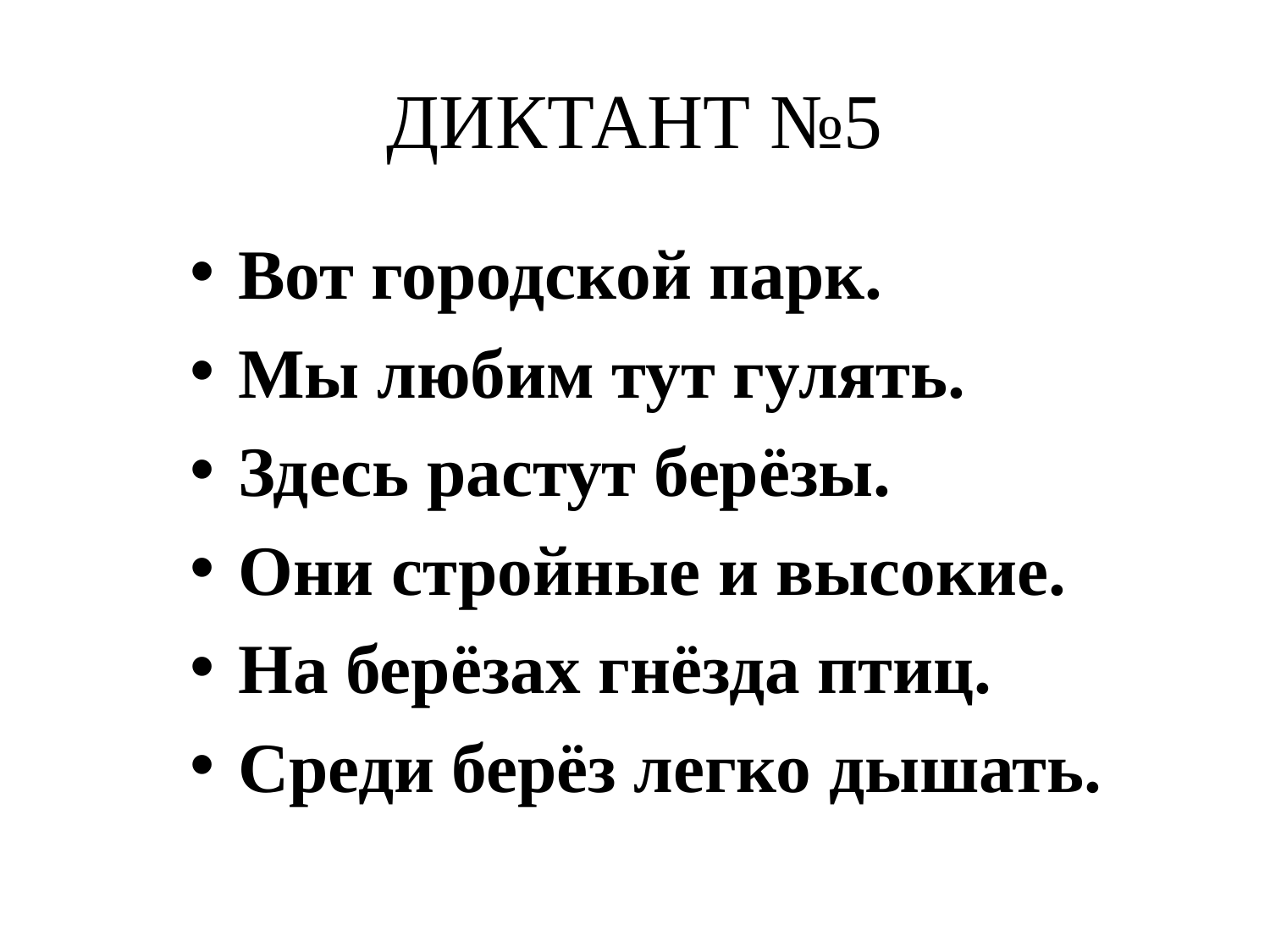

# ДИКТАНТ №5
Вот городской парк.
Мы любим тут гулять.
Здесь растут берёзы.
Они стройные и высокие.
На берёзах гнёзда птиц.
Среди берёз легко дышать.